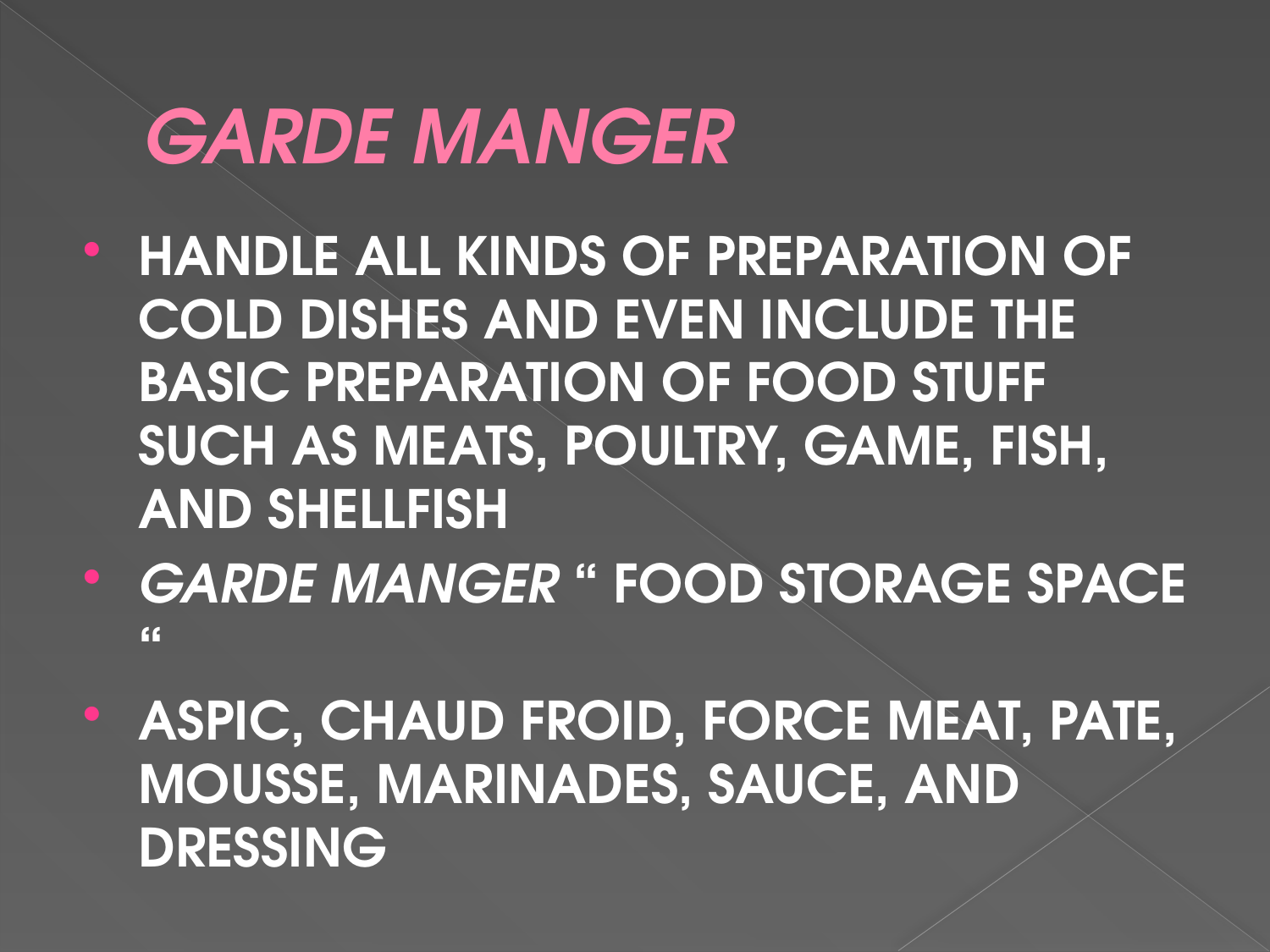

# GARDE MANGER
HANDLE ALL KINDS OF PREPARATION OF COLD DISHES AND EVEN INCLUDE THE BASIC PREPARATION OF FOOD STUFF SUCH AS MEATS, POULTRY, GAME, FISH, AND SHELLFISH
GARDE MANGER “ FOOD STORAGE SPACE “
ASPIC, CHAUD FROID, FORCE MEAT, PATE, MOUSSE, MARINADES, SAUCE, AND DRESSING